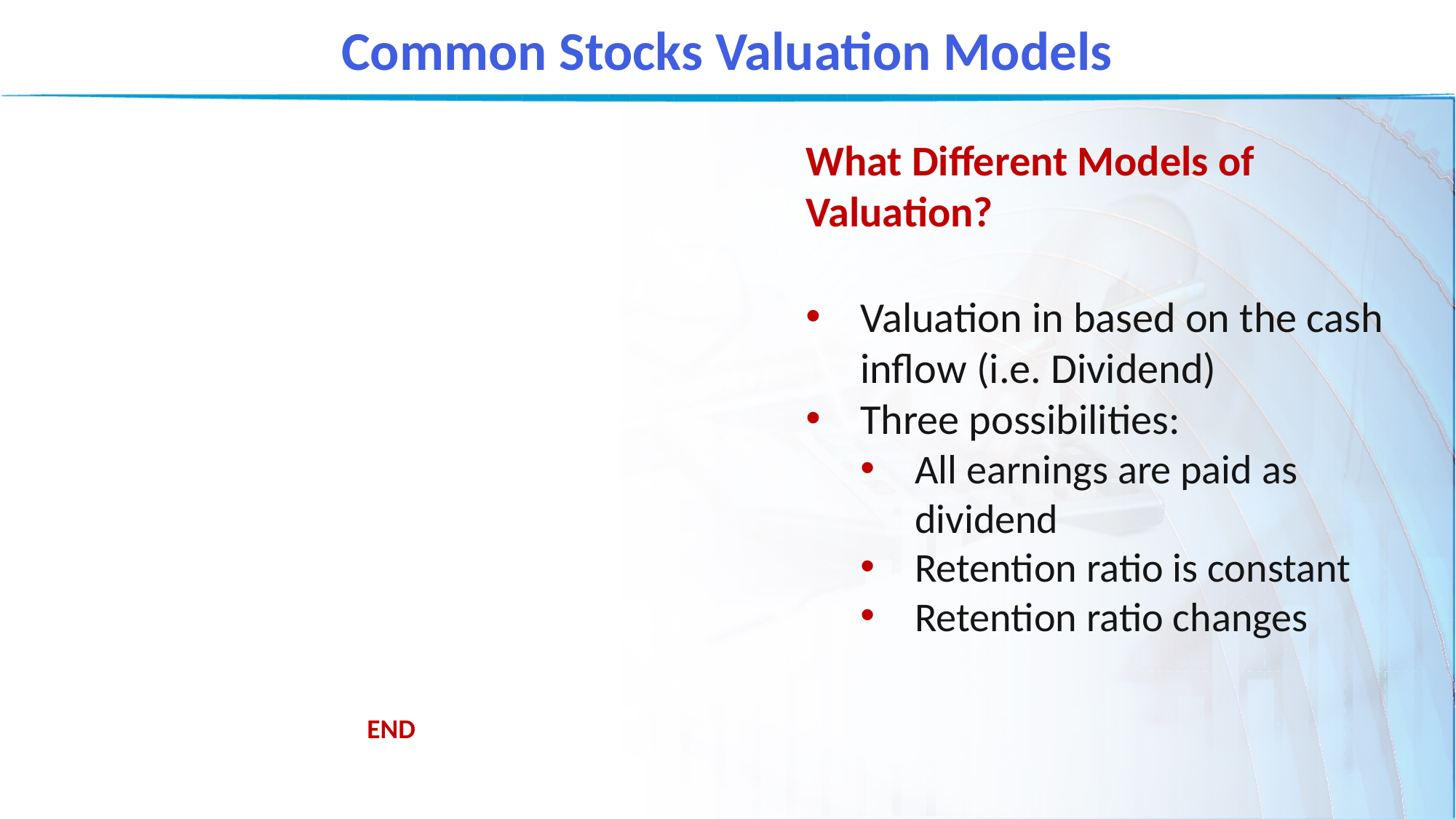

Common Stocks Valuation Models
What Different Models of Valuation?

Valuation in based on the cash inflow (i.e. Dividend)
Three possibilities:
All earnings are paid as dividend
Retention ratio is constant
Retention ratio changes
END